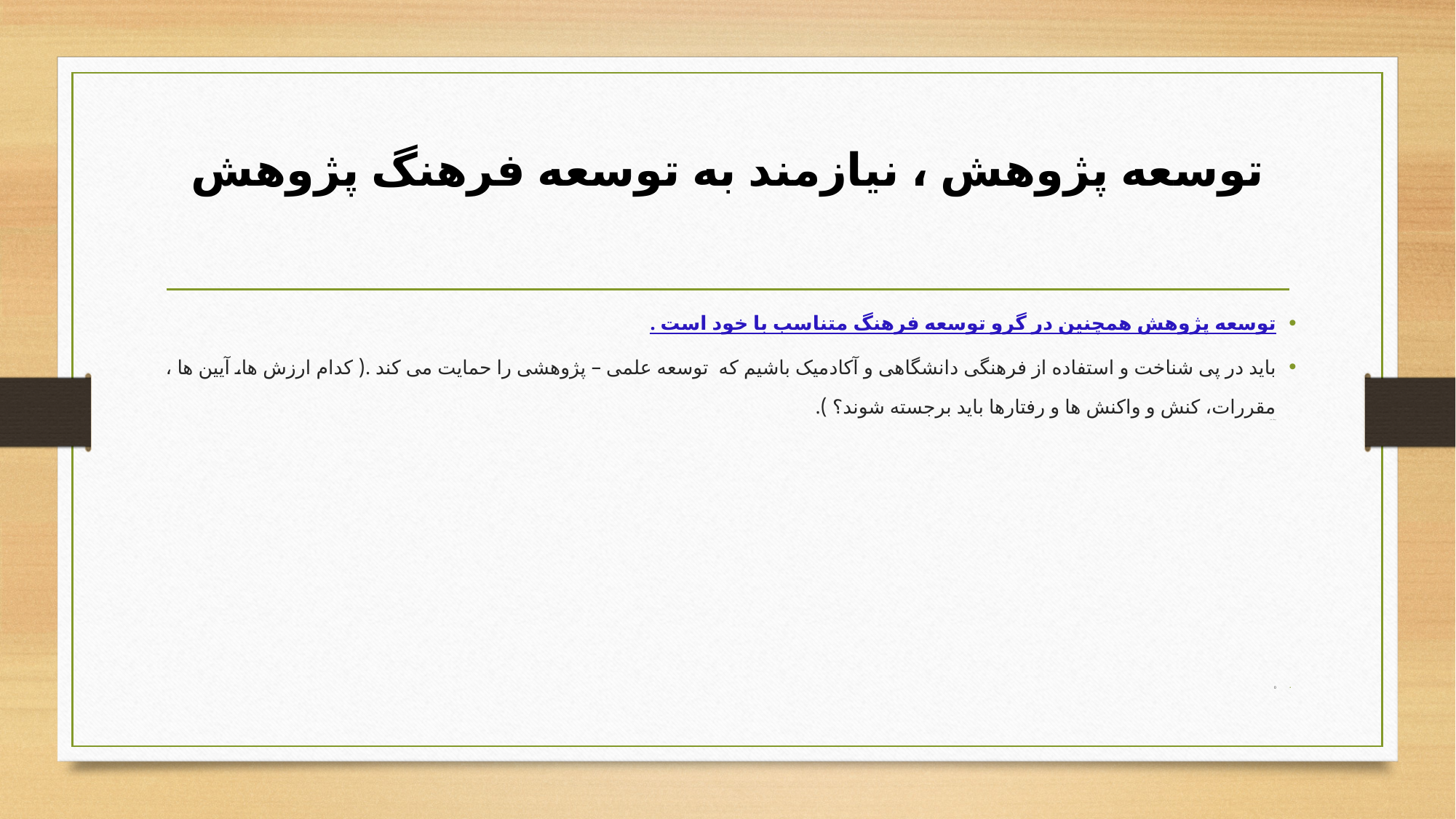

# توسعه پژوهش ، نیازمند به توسعه فرهنگ پژوهش
توسعه پژوهش همچنین در گرو توسعه فرهنگ متناسب با خود است .
باید در پی شناخت و استفاده از فرهنگی دانشگاهی و آکادمیک باشیم که  توسعه علمی – پژوهشی را حمایت می کند .( کدام ارزش ها، آیین ها ، مقررات، کنش و واکنش ها و رفتارها باید برجسته شوند؟ ).
فرهنگ علمی

0